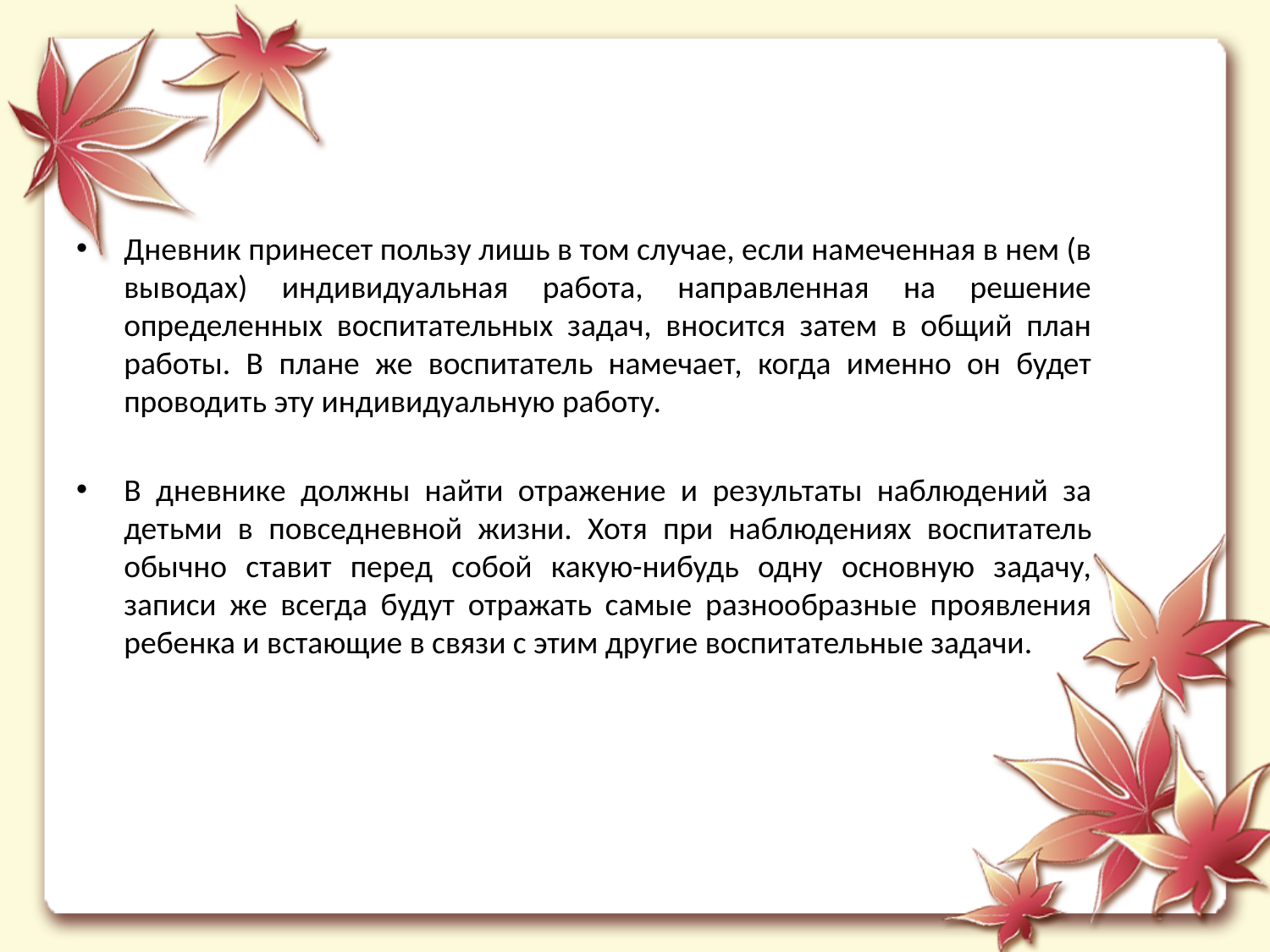

Дневник принесет пользу лишь в том случае, если намеченная в нем (в выводах) индивидуальная работа, направленная на решение определенных воспитательных задач, вносится затем в общий план работы. В плане же воспитатель намечает, когда именно он будет проводить эту индивидуальную работу.

В дневнике должны найти отражение и результаты наблюдений за детьми в повседневной жизни. Хотя при наблюдениях воспитатель обычно ставит перед собой какую-нибудь одну основную задачу, записи же всегда будут отражать самые разнообразные проявления ребенка и встающие в связи с этим другие воспитательные задачи.